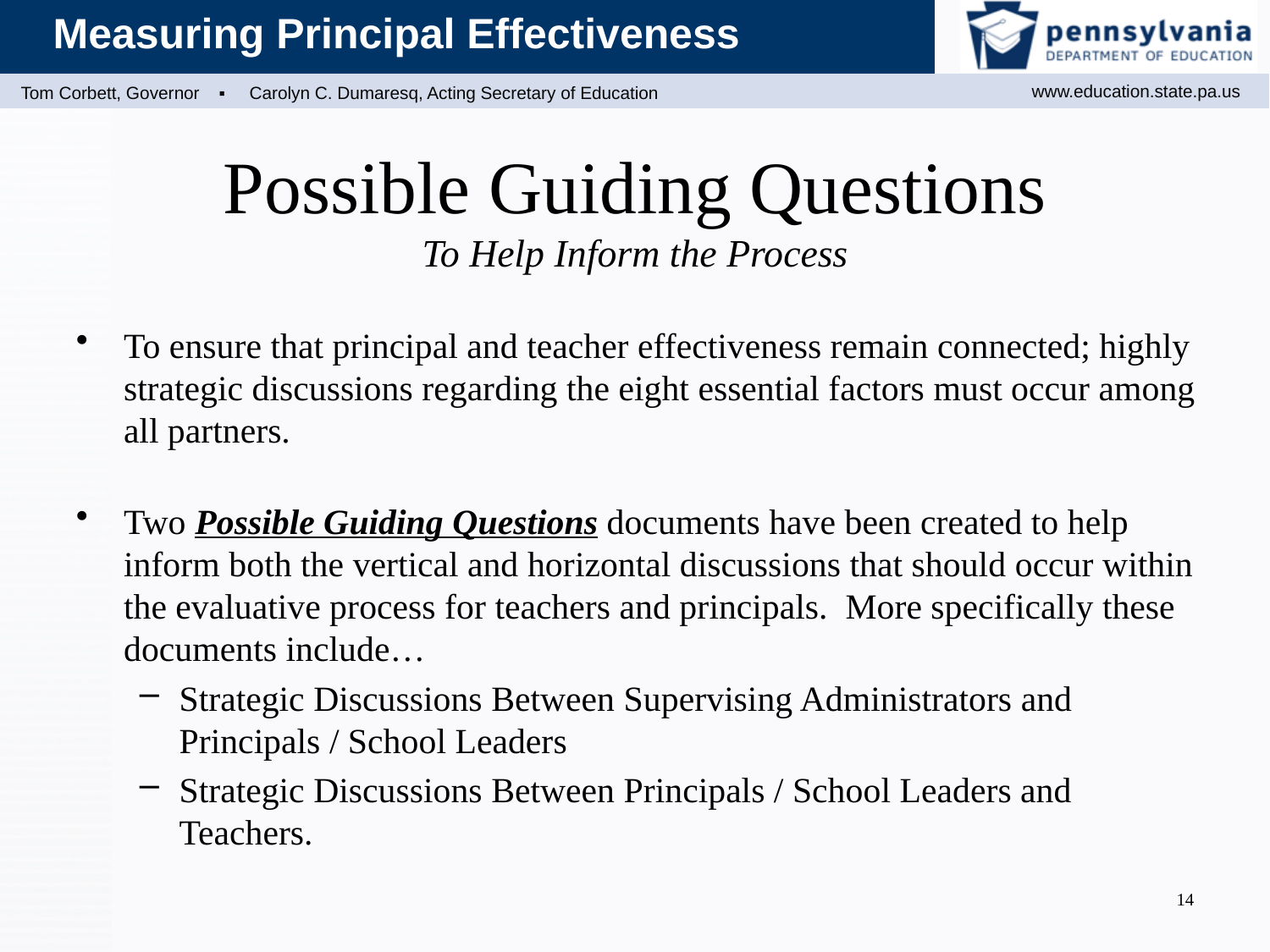

# Possible Guiding Questions To Help Inform the Process
To ensure that principal and teacher effectiveness remain connected; highly strategic discussions regarding the eight essential factors must occur among all partners.
Two Possible Guiding Questions documents have been created to help inform both the vertical and horizontal discussions that should occur within the evaluative process for teachers and principals.  More specifically these documents include…
Strategic Discussions Between Supervising Administrators and Principals / School Leaders
Strategic Discussions Between Principals / School Leaders and Teachers.

14